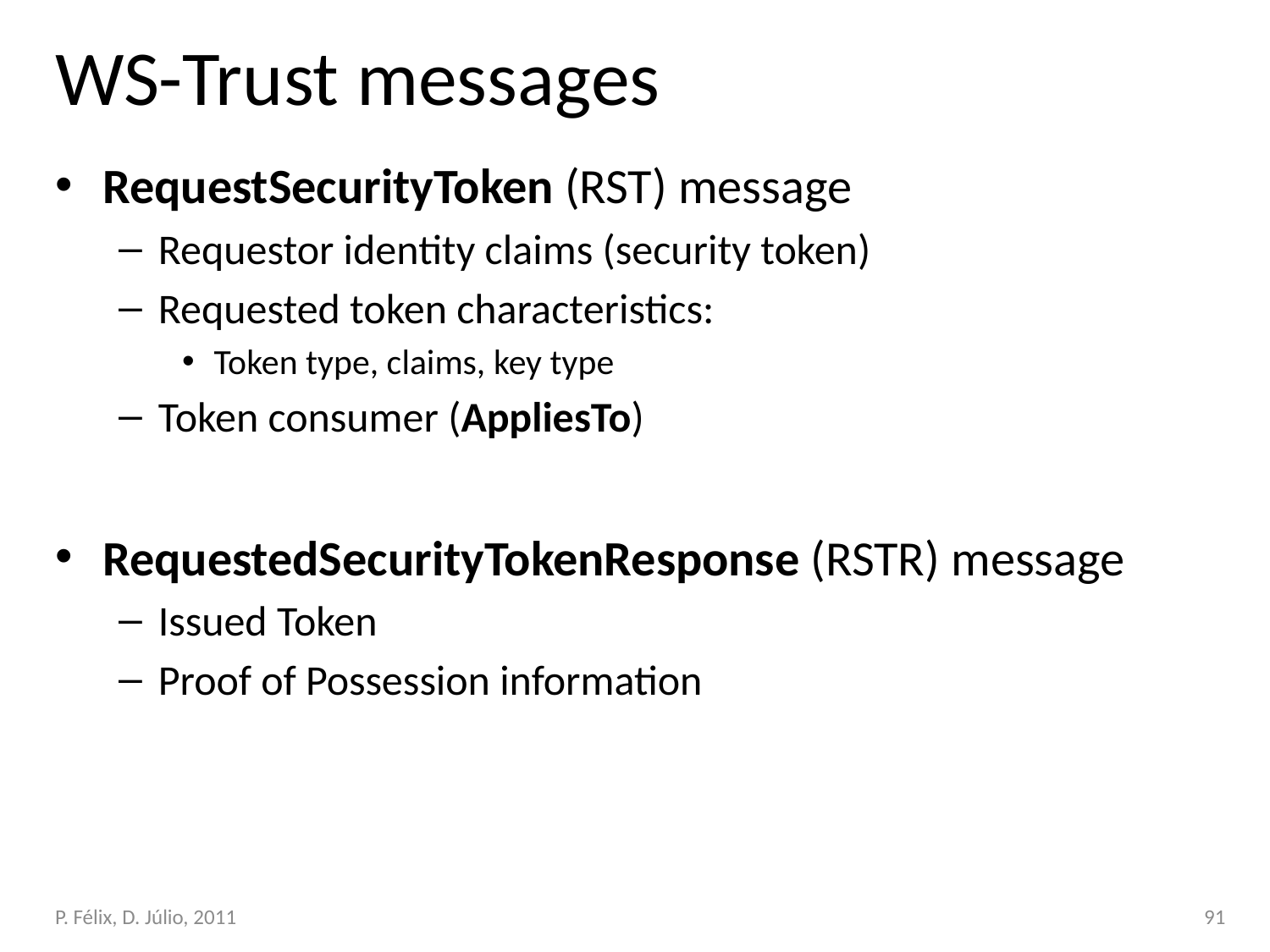

# WS-Trust messages
RequestSecurityToken (RST) message
Requestor identity claims (security token)
Requested token characteristics:
Token type, claims, key type
Token consumer (AppliesTo)

RequestedSecurityTokenResponse (RSTR) message
Issued Token
Proof of Possession information

91
P. Félix, D. Júlio, 2011